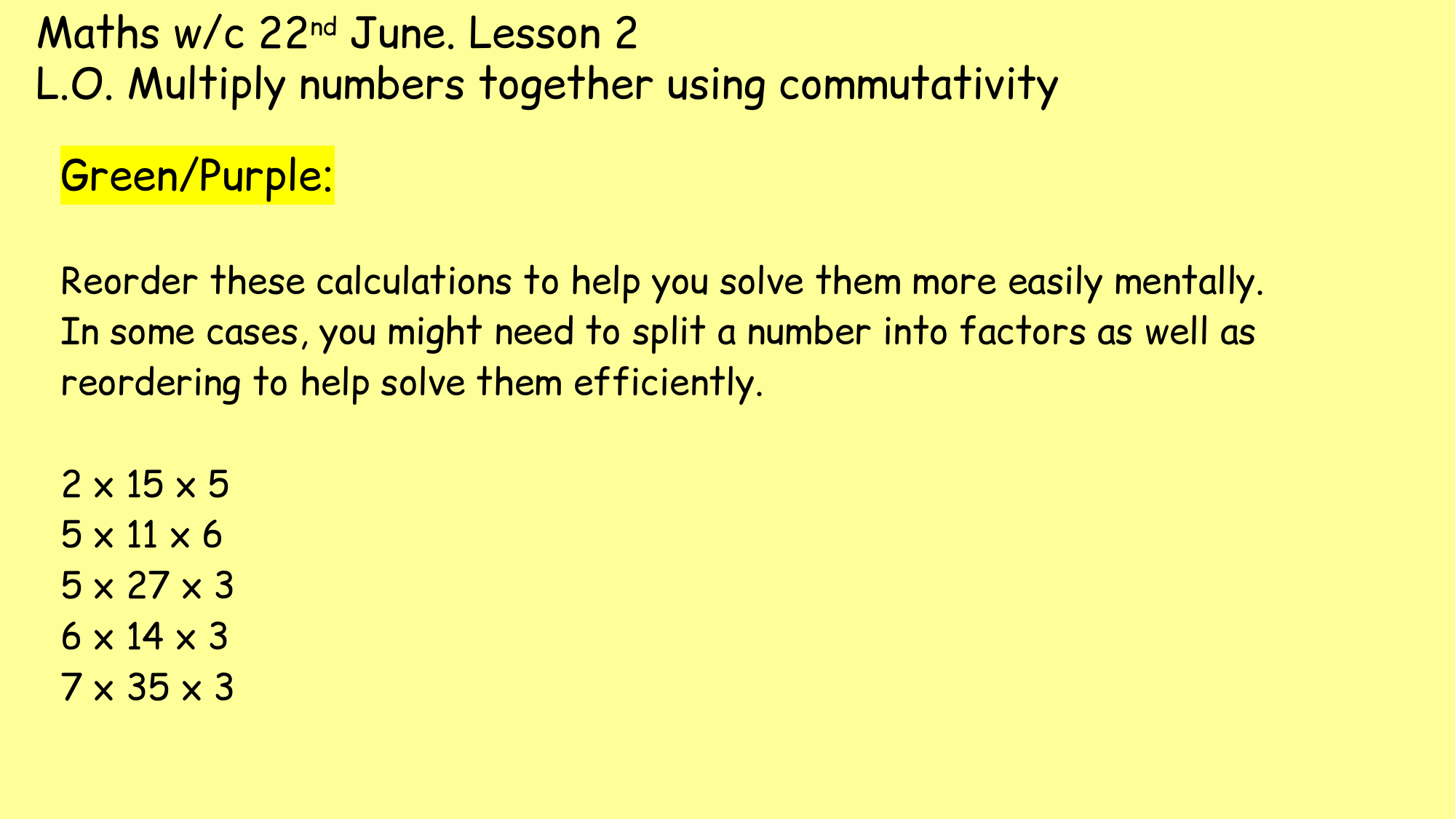

Maths w/c 22nd June. Lesson 2
L.O. Multiply numbers together using commutativity
| Green/Purple: Reorder these calculations to help you solve them more easily mentally. In some cases, you might need to split a number into factors as well as reordering to help solve them efficiently. 2 x 15 x 5 5 x 11 x 6 5 x 27 x 3 6 x 14 x 3 7 x 35 x 3 |
| --- |